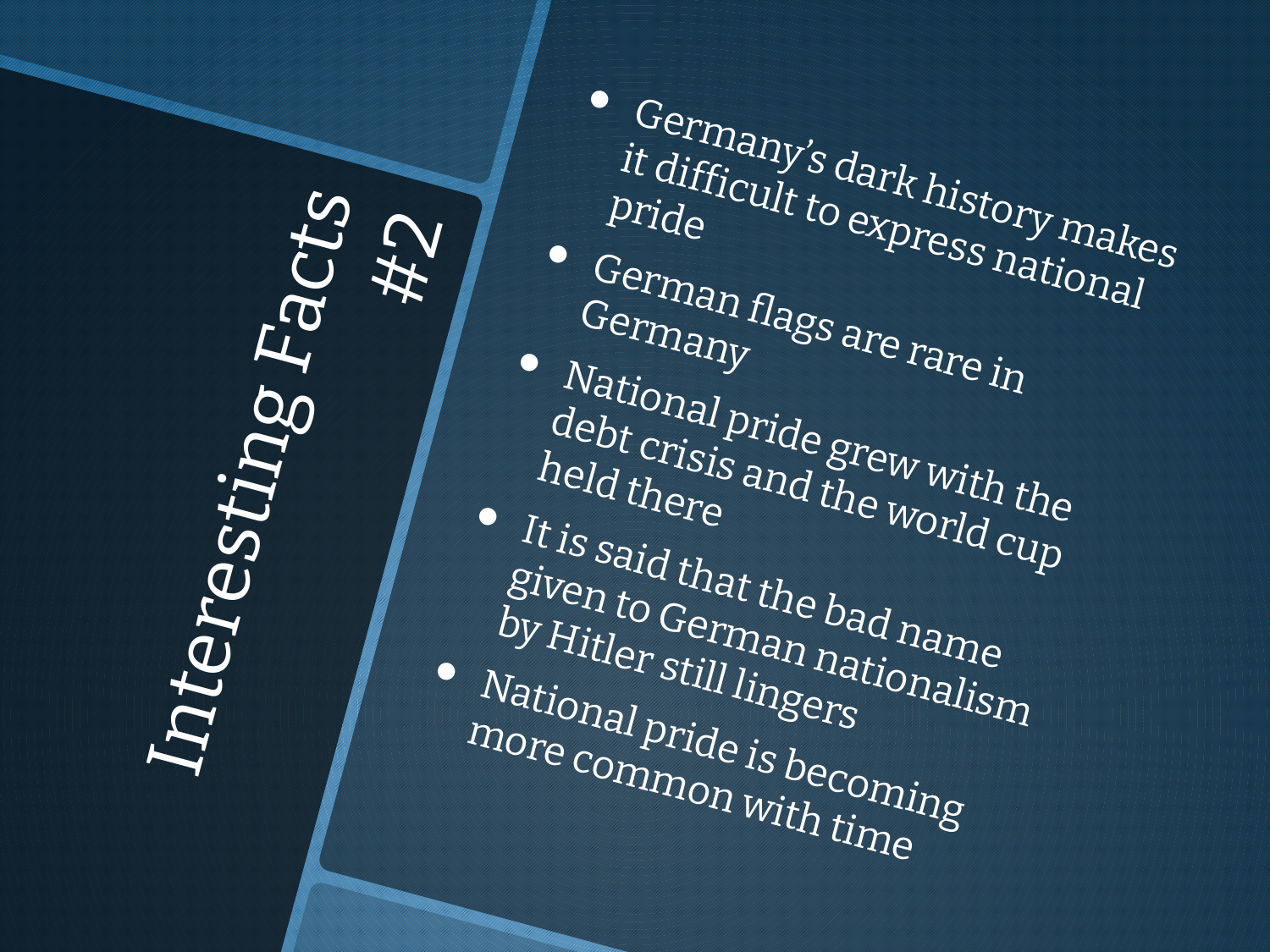

Germany’s dark history makes it difficult to express national pride
German flags are rare in Germany
National pride grew with the debt crisis and the world cup held there
It is said that the bad name given to German nationalism by Hitler still lingers
National pride is becoming more common with time
# Interesting Facts #2